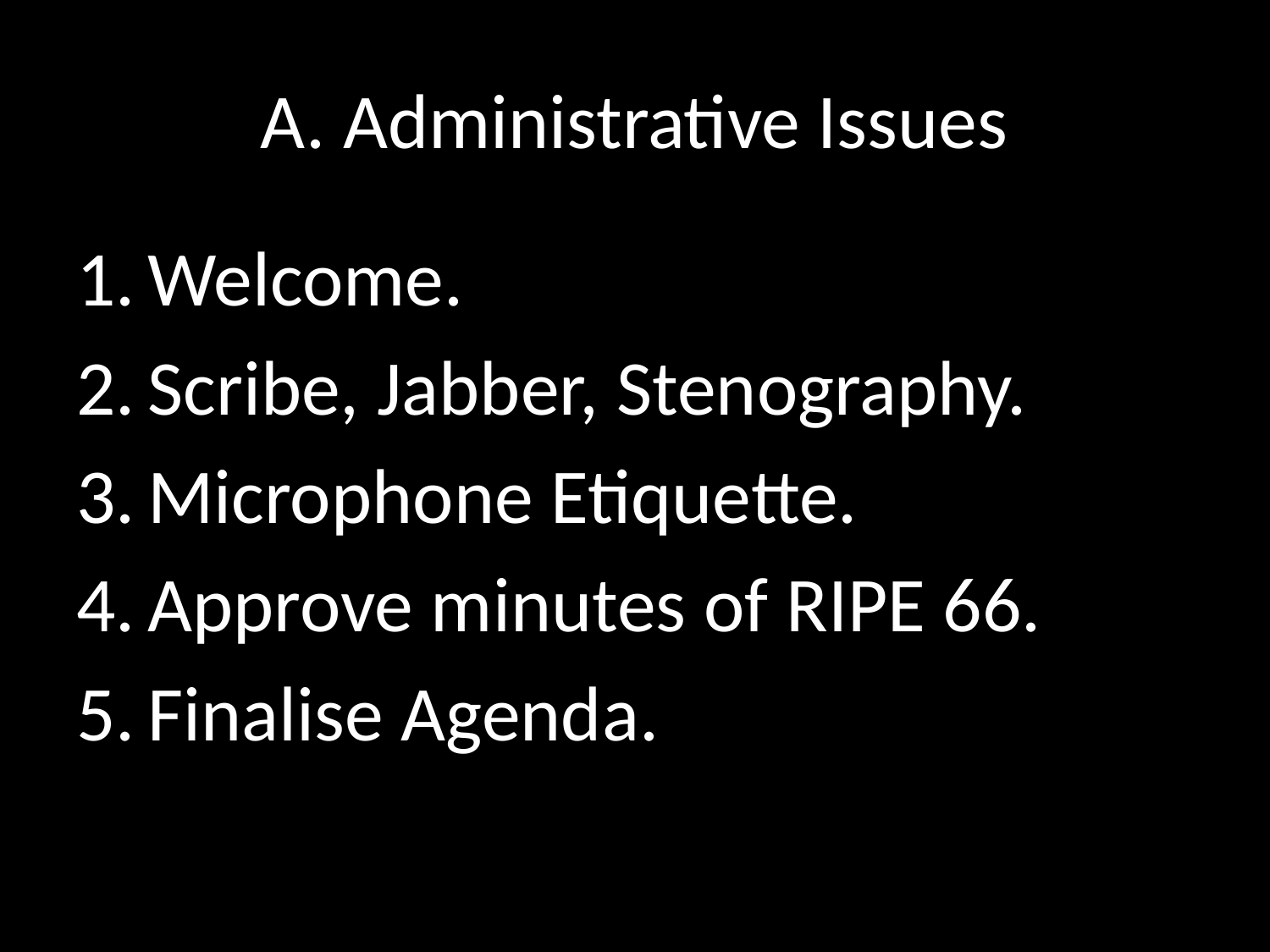

# A. Administrative Issues
Welcome.
Scribe, Jabber, Stenography.
Microphone Etiquette.
Approve minutes of RIPE 66.
Finalise Agenda.